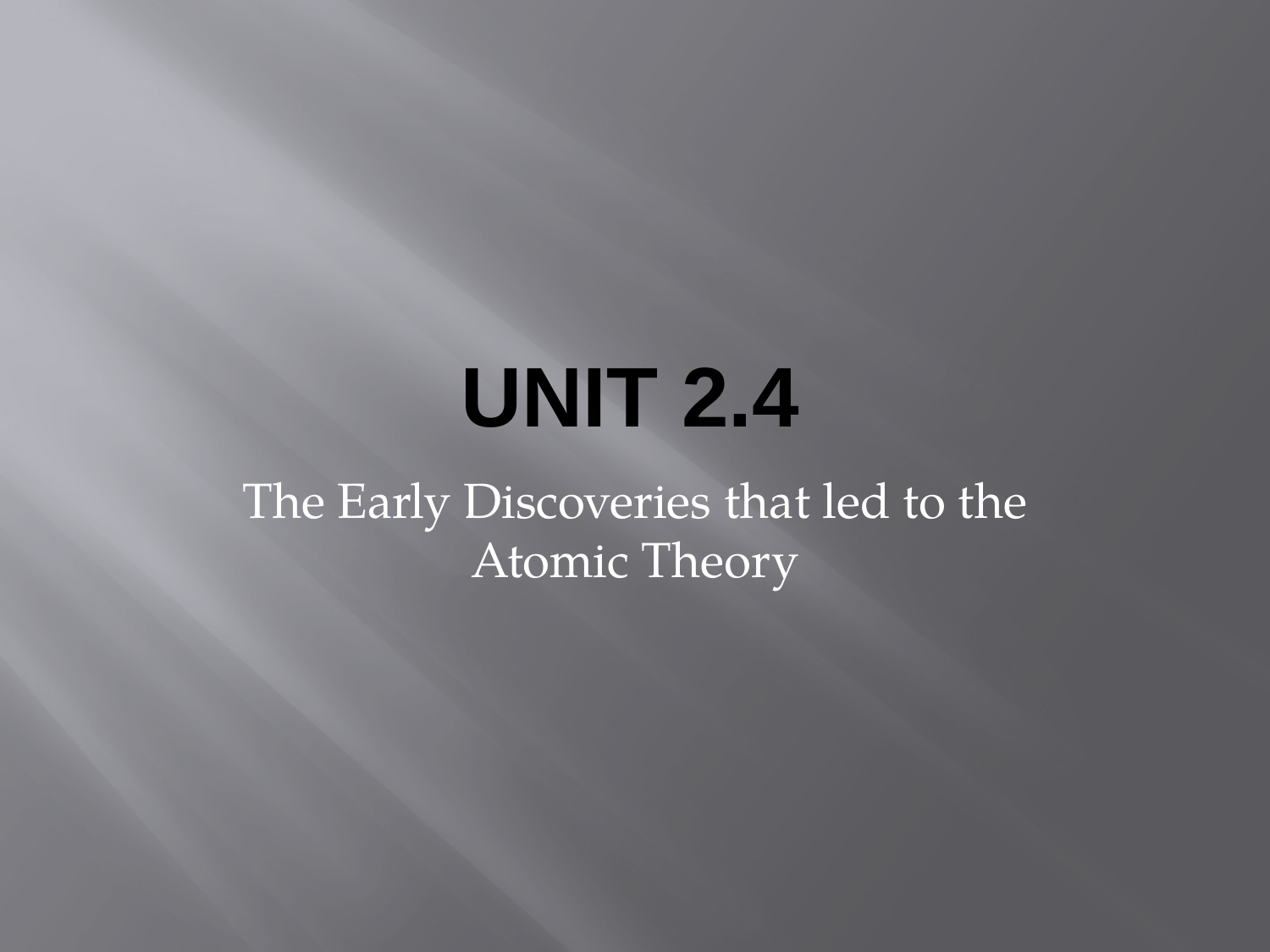

# Unit 2.4
The Early Discoveries that led to the Atomic Theory